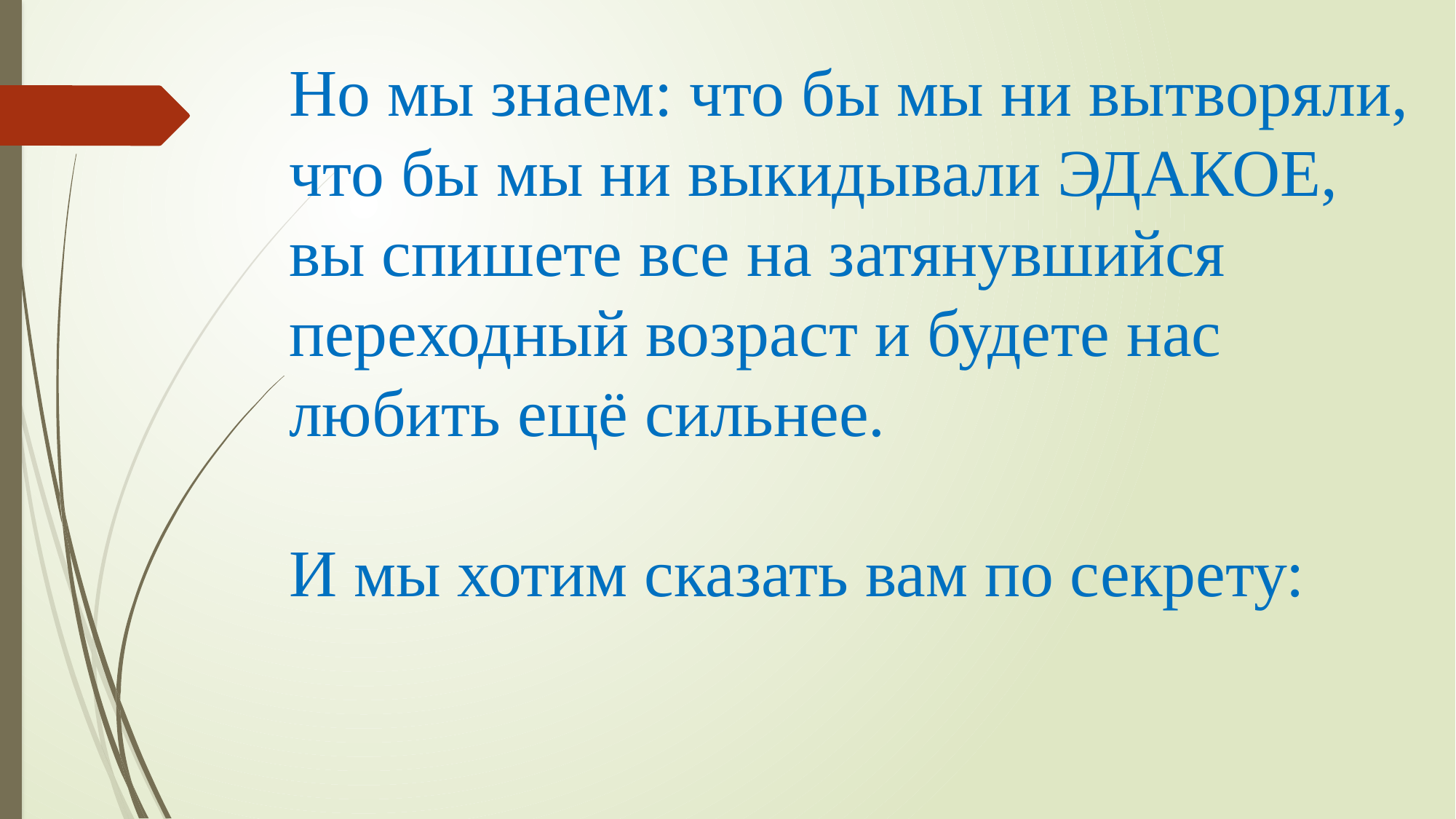

# Но мы знаем: что бы мы ни вытворяли, что бы мы ни выкидывали ЭДАКОЕ, вы спишете все на затянувшийся переходный возраст и будете нас любить ещё сильнее. И мы хотим сказать вам по секрету: